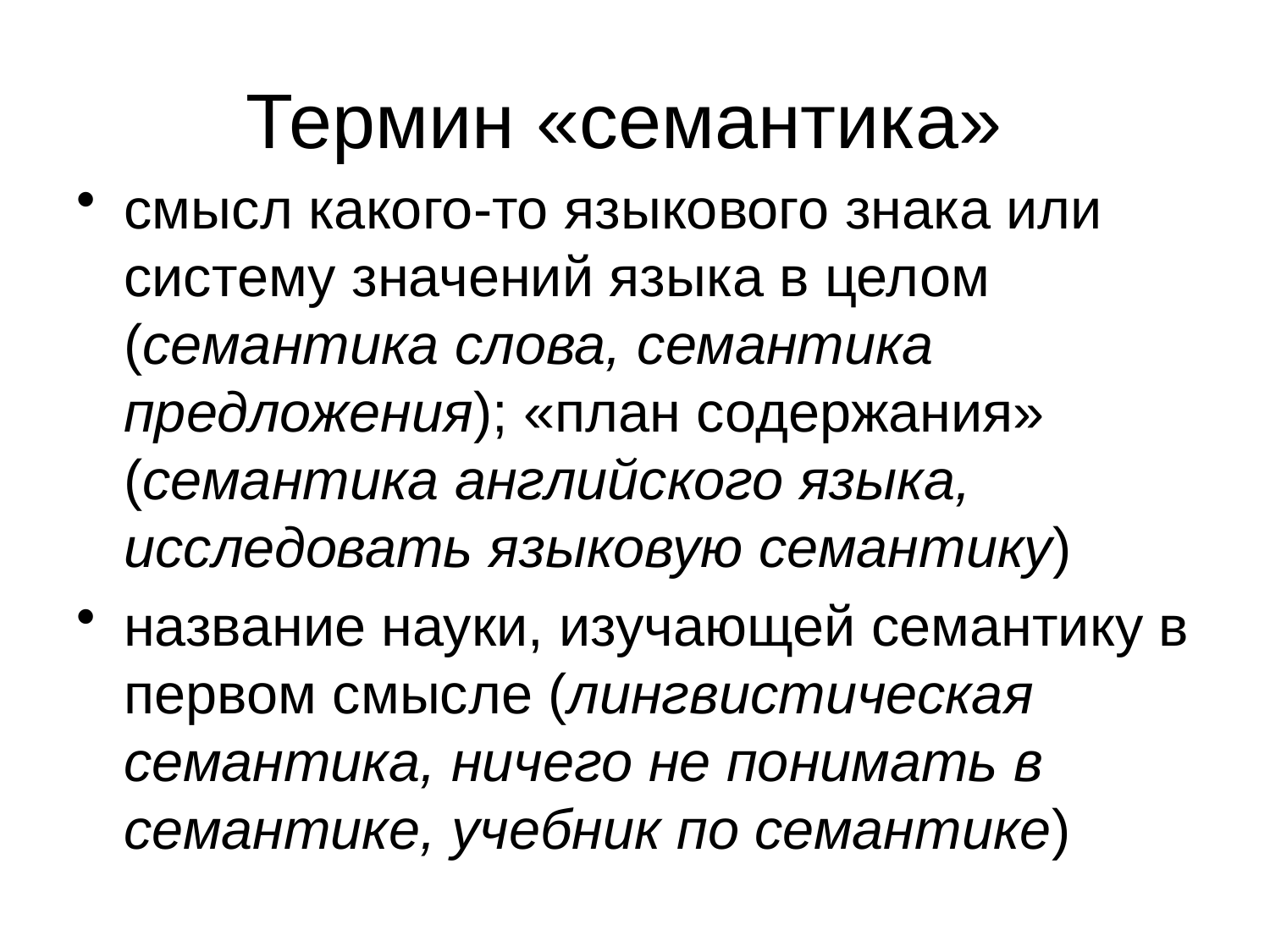

# Термин «семантика»
смысл какого-то языкового знака или систему значений языка в целом (семантика слова, семантика предложения); «план содержания» (семантика английского языка, исследовать языковую семантику)
название науки, изучающей семантику в первом смысле (лингвистическая семантика, ничего не понимать в семантике, учебник по семантике)